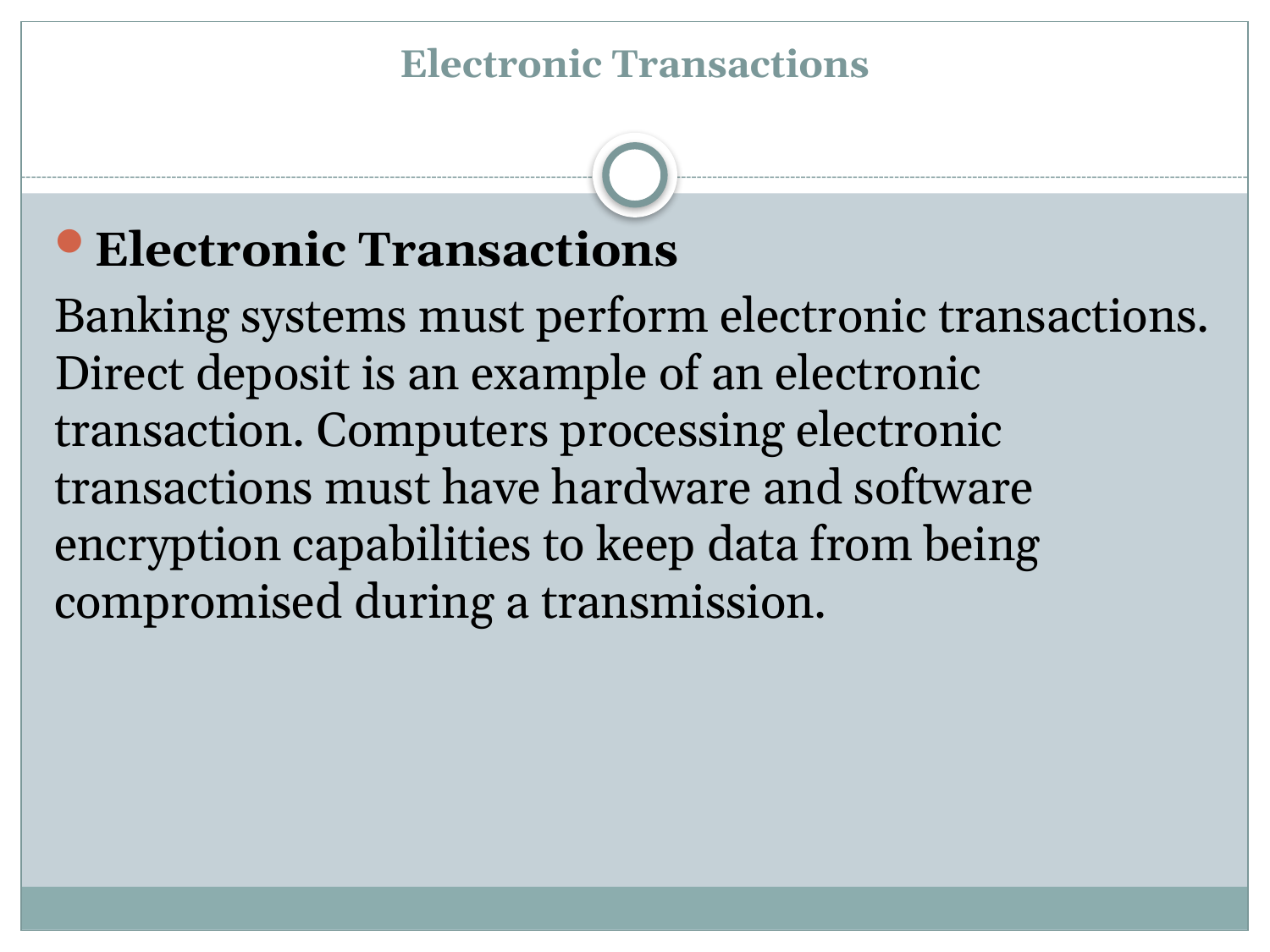

# Electronic Transactions
Electronic Transactions
Banking systems must perform electronic transactions. Direct deposit is an example of an electronic transaction. Computers processing electronic transactions must have hardware and software encryption capabilities to keep data from being compromised during a transmission.